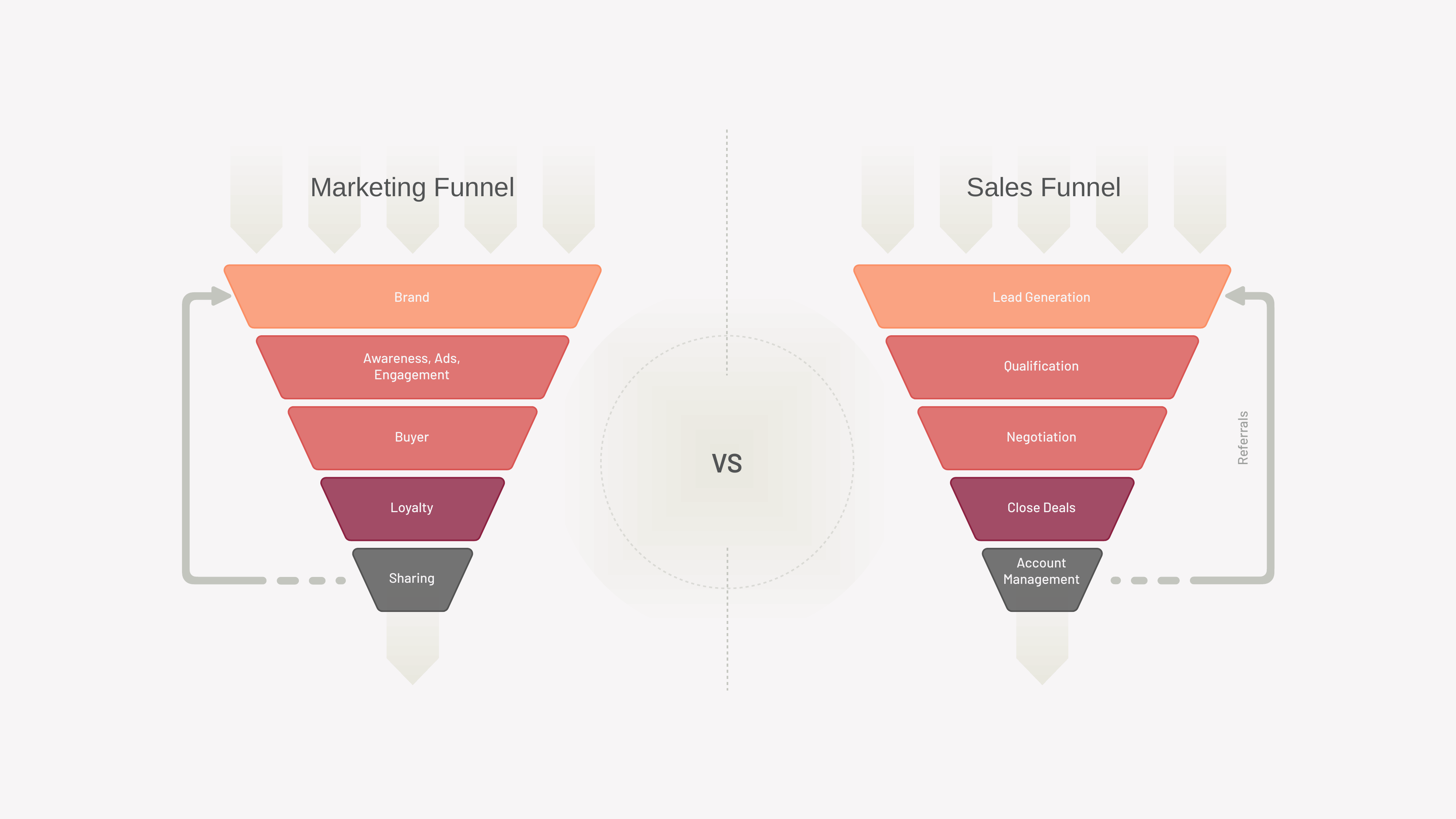

Marketing Funnel
Sales Funnel

Brand

Awareness, Ads, Engagement

Buyer

Loyalty

Sharing

Lead Generation

Qualification

Negotiation

Close Deals

Account
Management

Referrals
VS